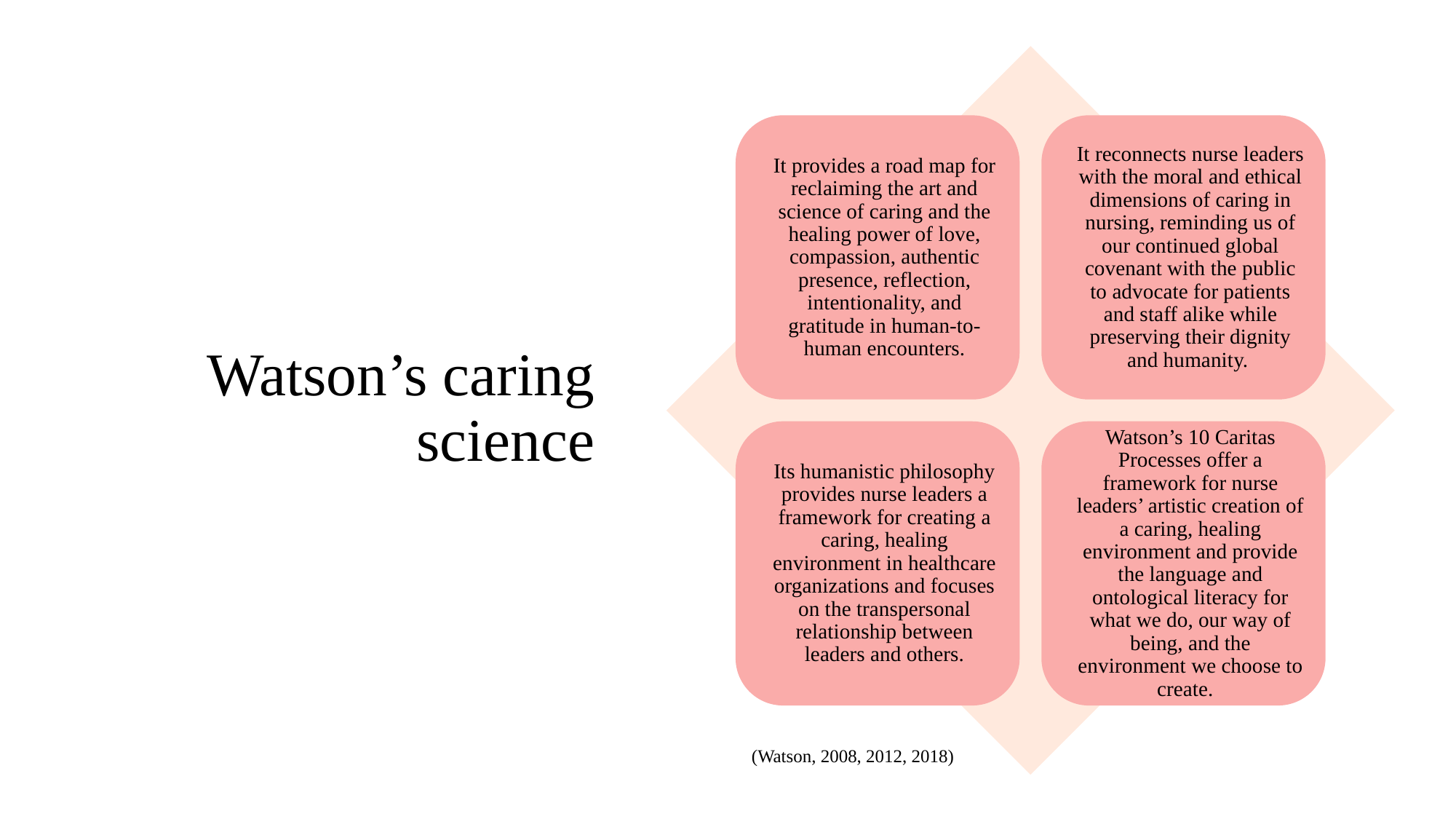

It provides a road map for reclaiming the art and science of caring and the healing power of love, compassion, authentic presence, reflection, intentionality, and gratitude in human-to-human encounters.
It reconnects nurse leaders with the moral and ethical dimensions of caring in nursing, reminding us of our continued global covenant with the public to advocate for patients and staff alike while preserving their dignity and humanity.
Its humanistic philosophy provides nurse leaders a framework for creating a caring, healing environment in healthcare organizations and focuses on the transpersonal relationship between leaders and others.
Watson’s 10 Caritas Processes offer a framework for nurse leaders’ artistic creation of a caring, healing environment and provide the language and ontological literacy for what we do, our way of being, and the environment we choose to create.
# Watson’s caring science
(Watson, 2008, 2012, 2018)